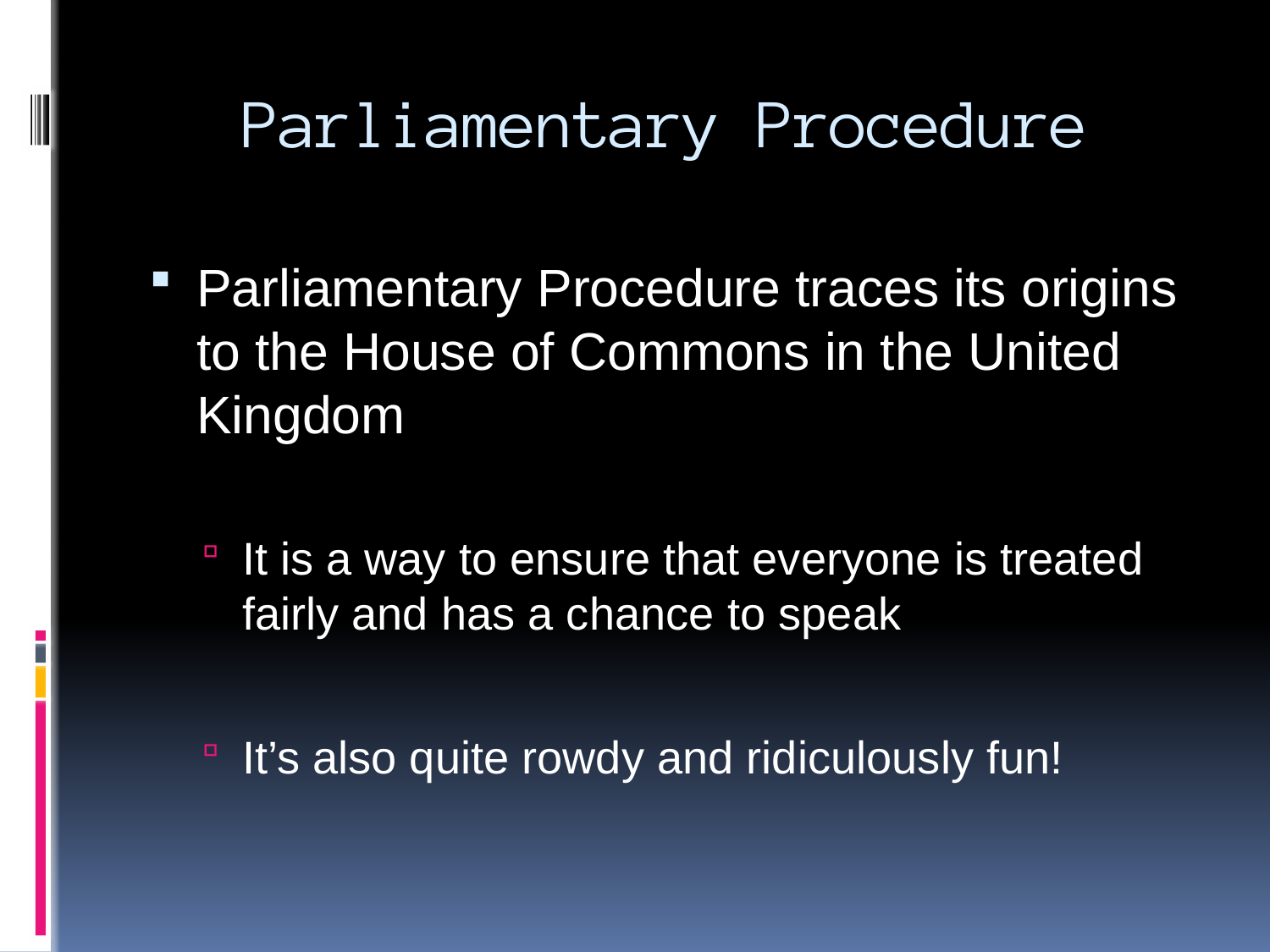

# Parliamentary Procedure
Parliamentary Procedure traces its origins to the House of Commons in the United Kingdom

It is a way to ensure that everyone is treated fairly and has a chance to speak

It’s also quite rowdy and ridiculously fun!